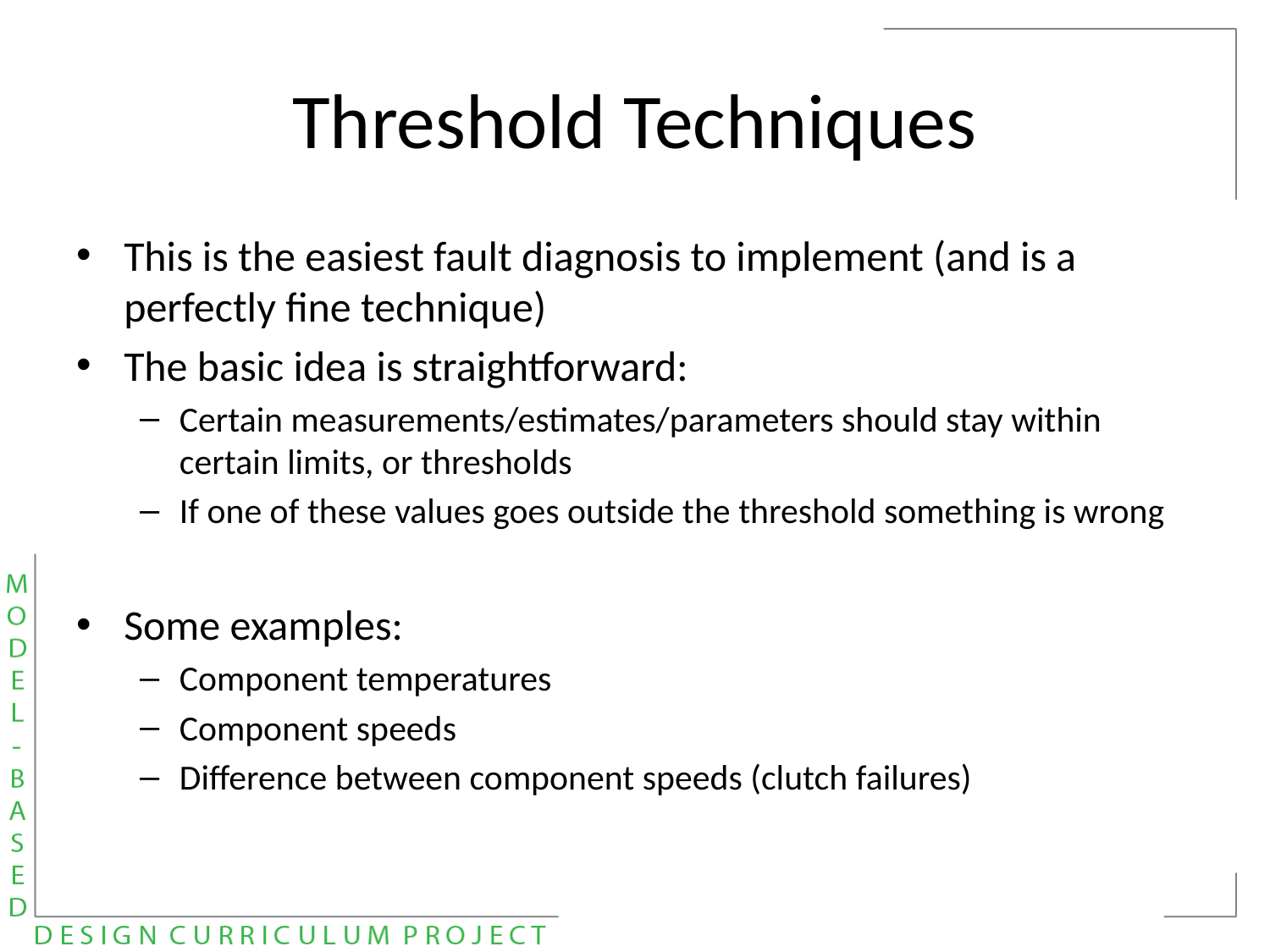

# Threshold Techniques
This is the easiest fault diagnosis to implement (and is a perfectly fine technique)
The basic idea is straightforward:
Certain measurements/estimates/parameters should stay within certain limits, or thresholds
If one of these values goes outside the threshold something is wrong

Some examples:
Component temperatures
Component speeds
Difference between component speeds (clutch failures)